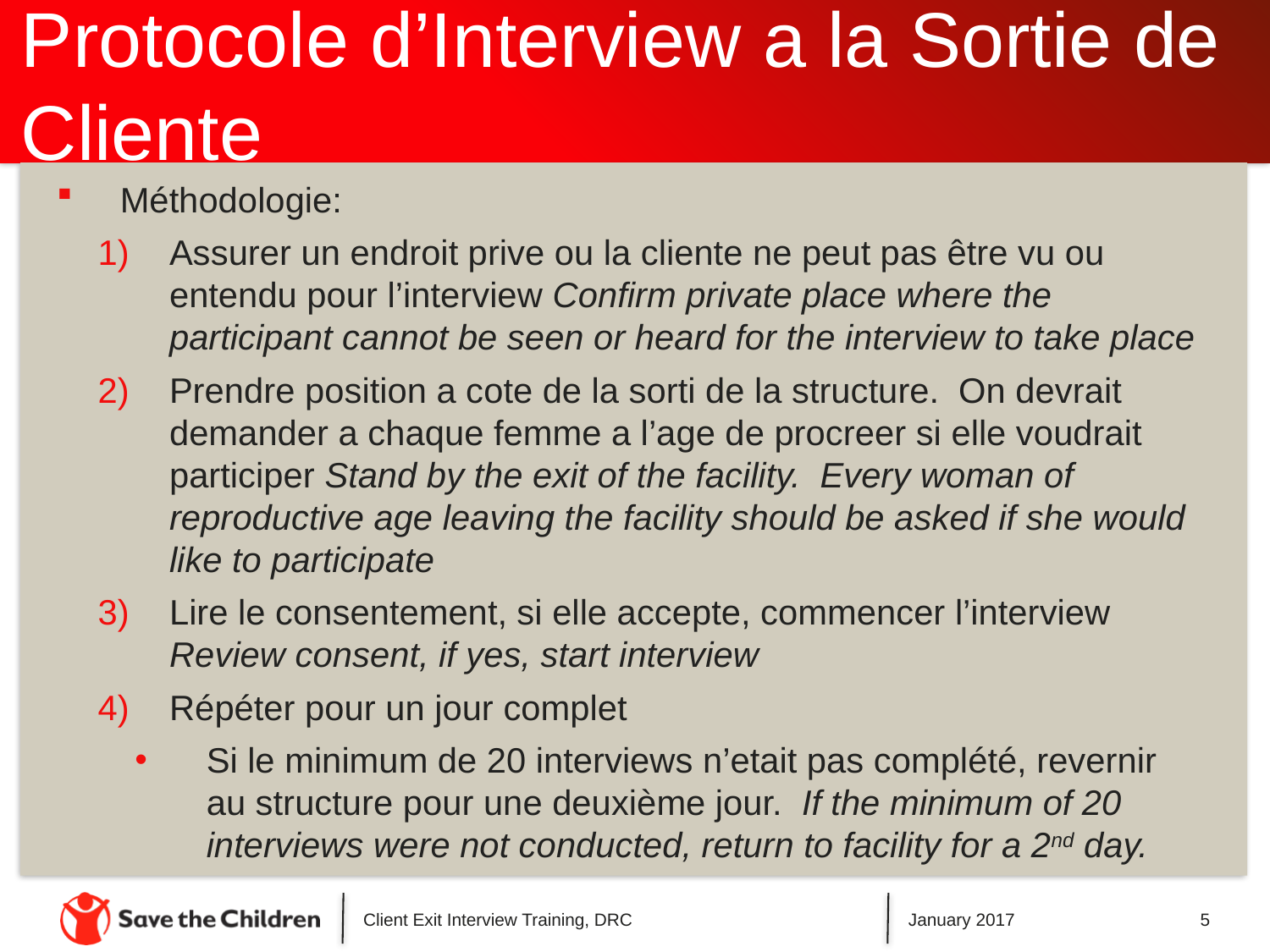

Protocole d’Interview a la Sortie de Cliente
Méthodologie:
Assurer un endroit prive ou la cliente ne peut pas être vu ou entendu pour l’interview Confirm private place where the participant cannot be seen or heard for the interview to take place
Prendre position a cote de la sorti de la structure.  On devrait demander a chaque femme a l’age de procreer si elle voudrait participer Stand by the exit of the facility.  Every woman of reproductive age leaving the facility should be asked if she would like to participate
Lire le consentement, si elle accepte, commencer l’interview Review consent, if yes, start interview
Répéter pour un jour complet
Si le minimum de 20 interviews n’etait pas complété, revernir au structure pour une deuxième jour.  If the minimum of 20 interviews were not conducted, return to facility for a 2nd day.
Client Exit Interview Training, DRC
January 2017
5